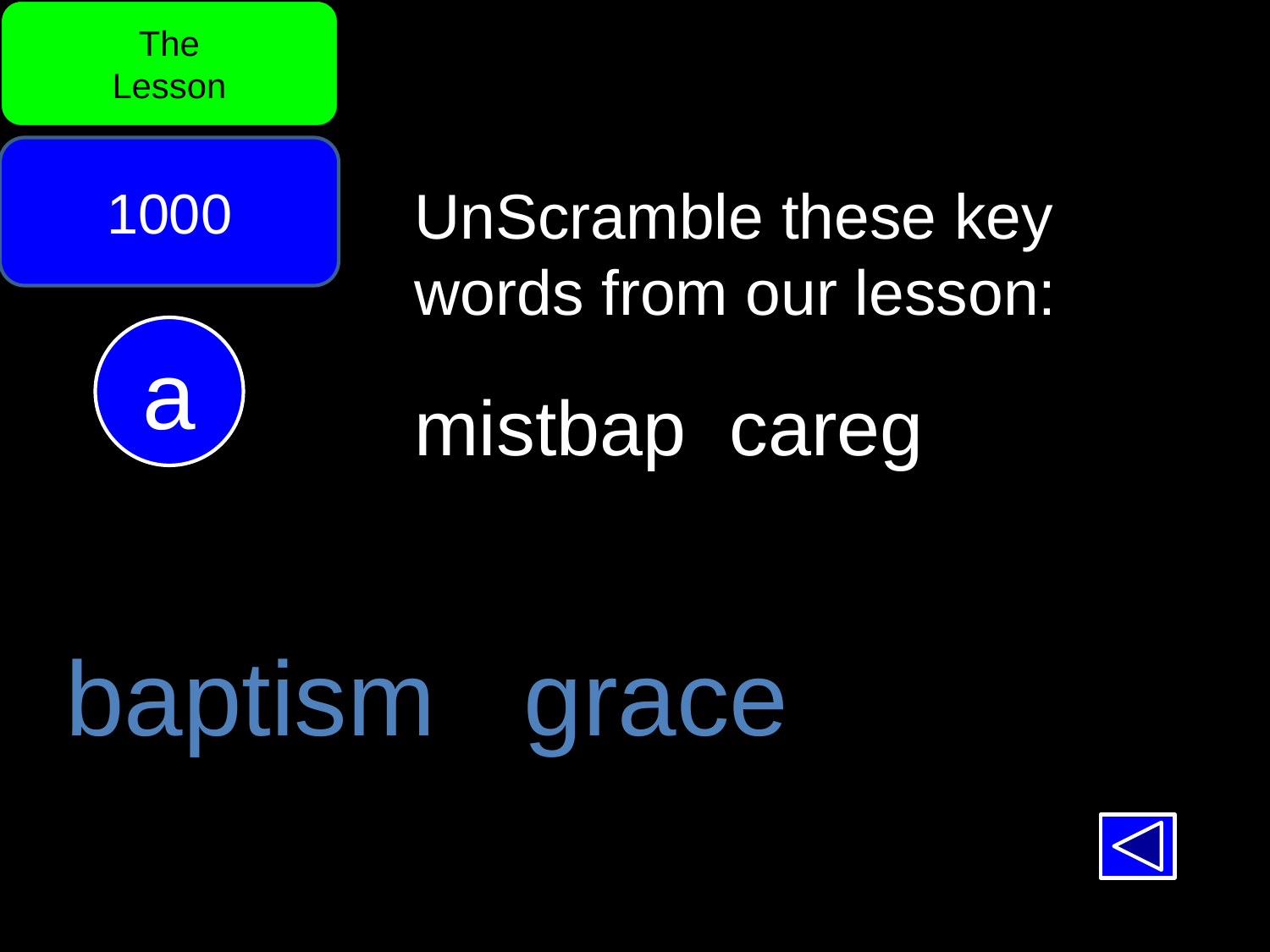

The
Lesson
1000
UnScramble these key words from our lesson:

mistbap  careg
a
baptism   grace